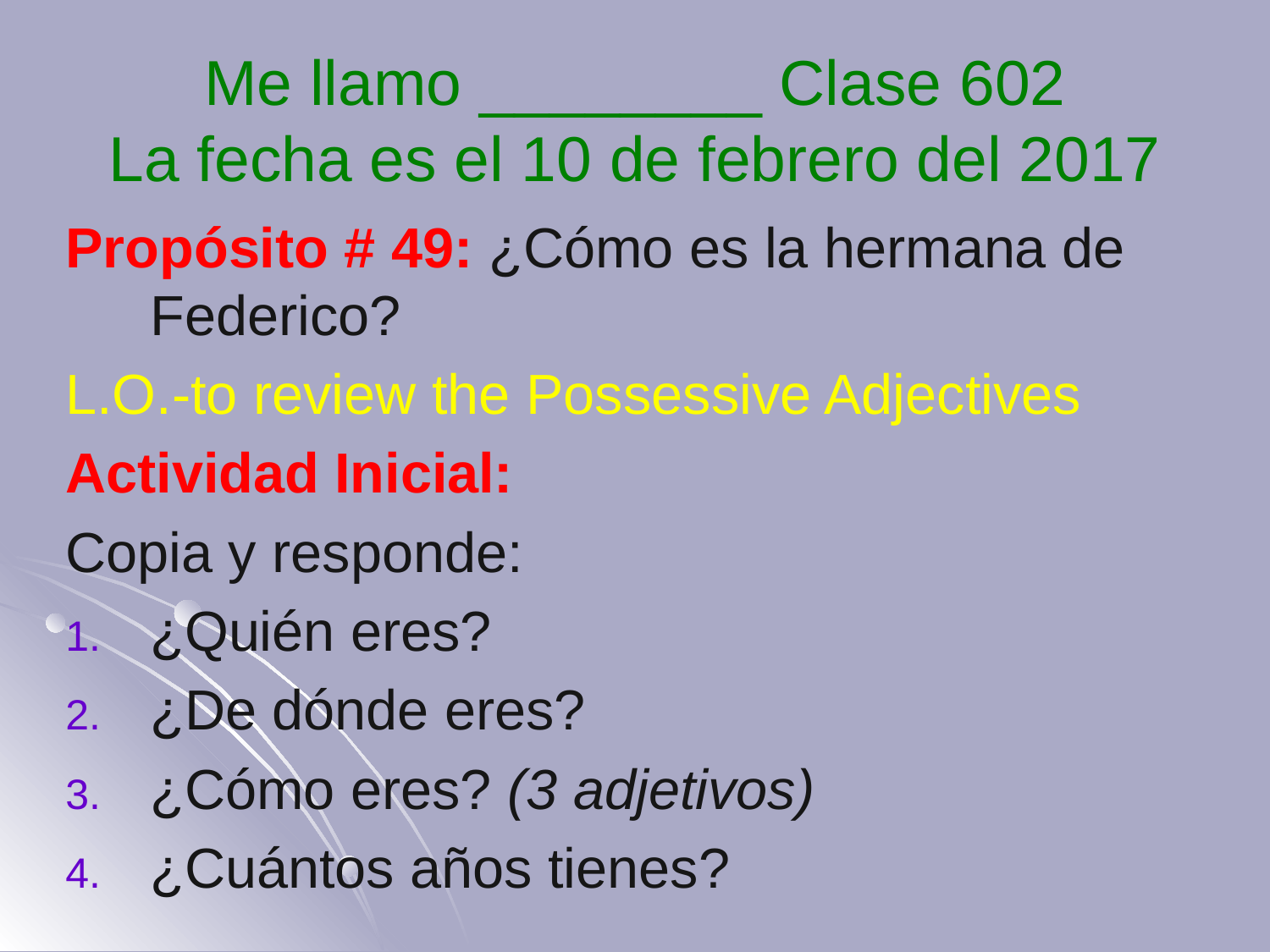

# Me llamo ________ Clase 602 La fecha es el 10 de febrero del 2017
Propósito # 49: ¿Cómo es la hermana de Federico?
L.O.-to review the Possessive Adjectives
Actividad Inicial:
Copia y responde:
¿Quién eres?
¿De dónde eres?
¿Cómo eres? (3 adjetivos)
¿Cuántos años tienes?